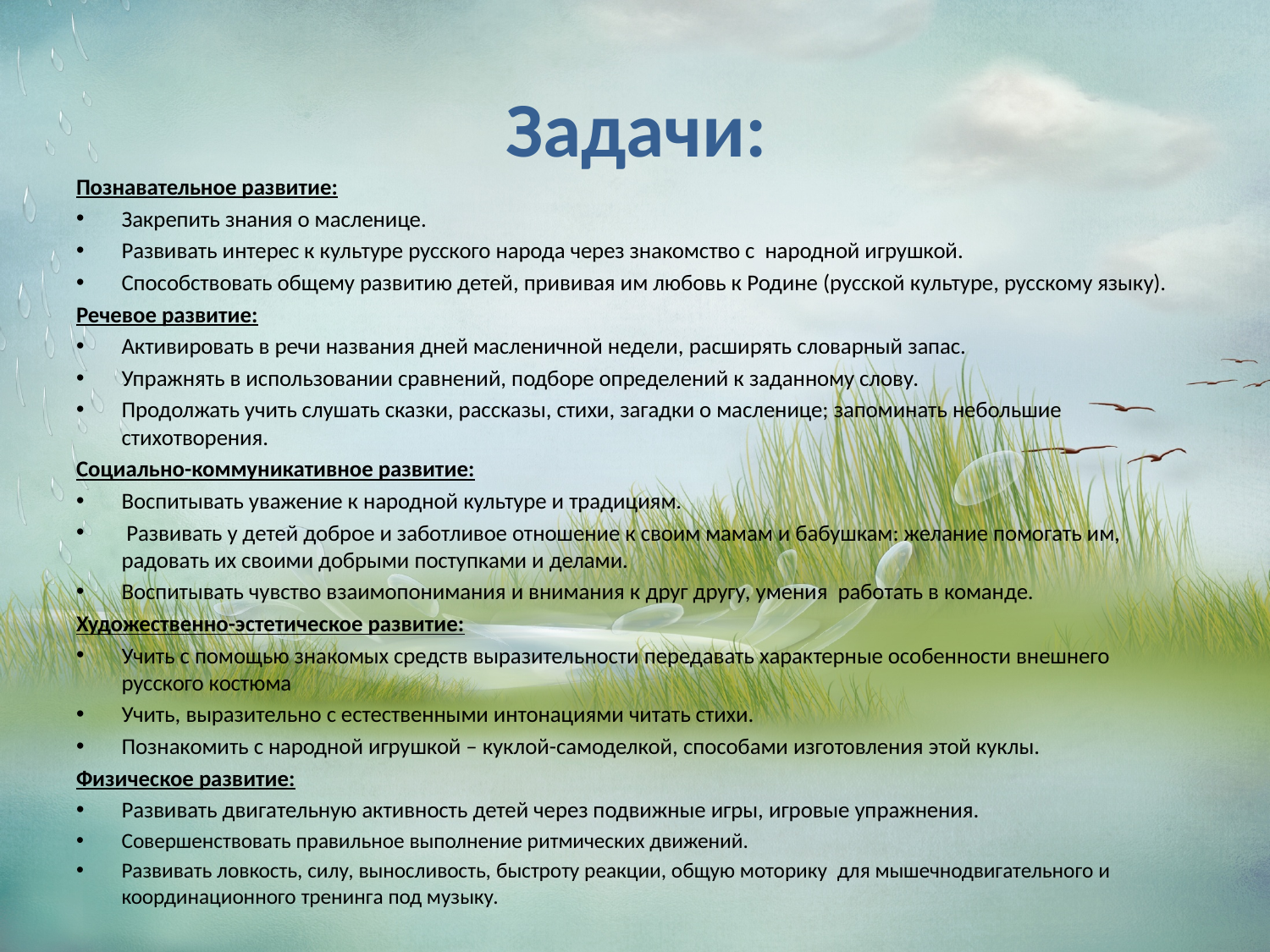

# Задачи:
Познавательное развитие:
Закрепить знания о масленице.
Развивать интерес к культуре русского народа через знакомство с  народной игрушкой.
Способствовать общему развитию детей, прививая им любовь к Родине (русской культуре, русскому языку).
Речевое развитие:
Активировать в речи названия дней масленичной недели, расширять словарный запас.
Упражнять в использовании сравнений, подборе определений к заданному слову.
Продолжать учить слушать сказки, рассказы, стихи, загадки о масленице; запоминать небольшие стихотворения.
Социально-коммуникативное развитие:
Воспитывать уважение к народной культуре и традициям.
 Развивать у детей доброе и заботливое отношение к своим мамам и бабушкам: желание помогать им, радовать их своими добрыми поступками и делами.
Воспитывать чувство взаимопонимания и внимания к друг другу, умения  работать в команде.
Художественно-эстетическое развитие:
Учить с помощью знакомых средств выразительности передавать характерные особенности внешнего русского костюма
Учить, выразительно с естественными интонациями читать стихи.
Познакомить с народной игрушкой – куклой-самоделкой, способами изготовления этой куклы.
Физическое развитие:
Развивать двигательную активность детей через подвижные игры, игровые упражнения.
Совершенствовать правильное выполнение ритмических движений.
Развивать ловкость, силу, выносливость, быстроту реакции, общую моторику  для мышечнодвигательного и координационного тренинга под музыку.